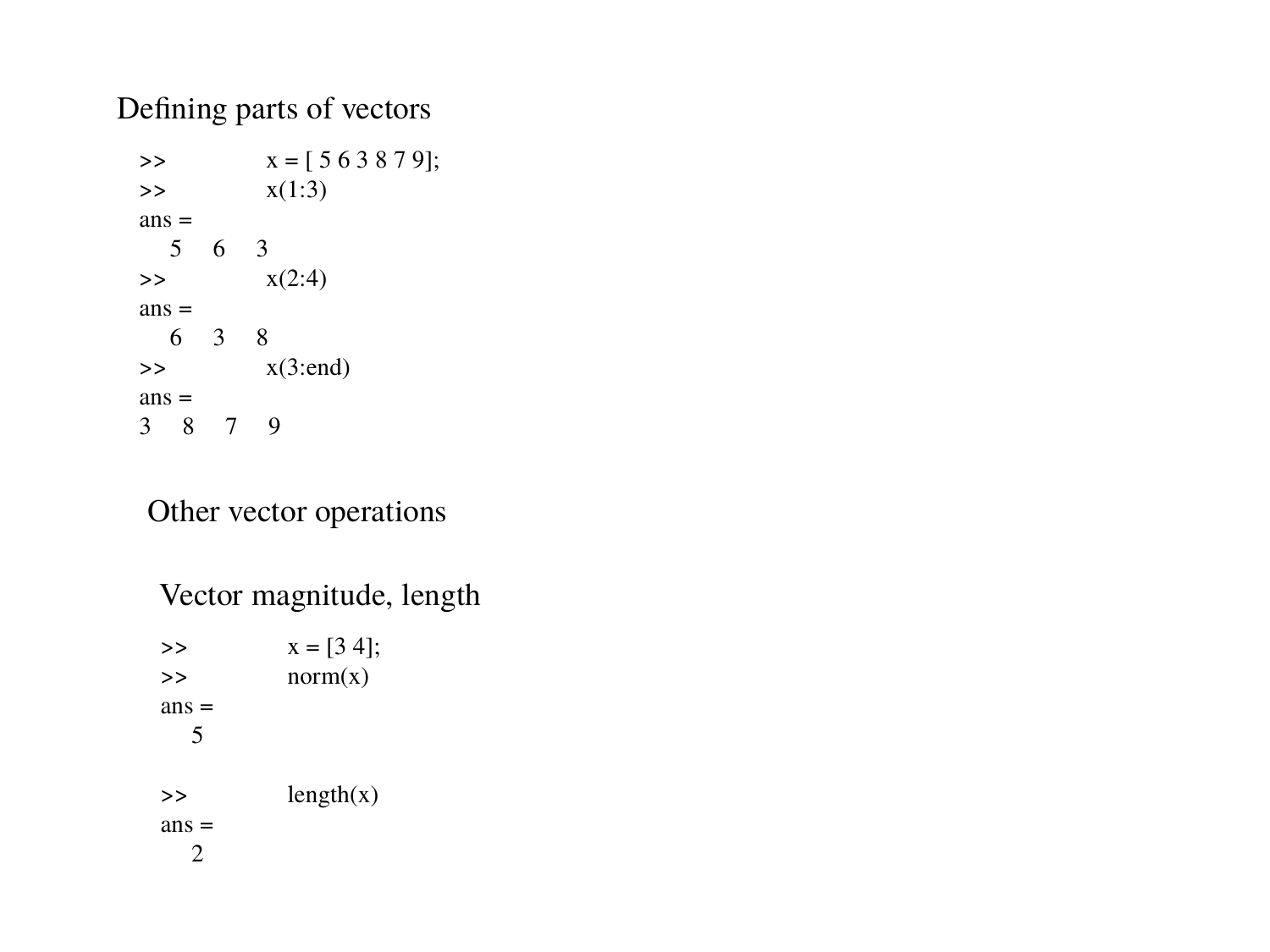

Defining parts of vectors
>>	x = [ 5 6 3 8 7 9];
>>	x(1:3)
ans =
     5     6     3
>>	x(2:4)
ans =
     6     3     8
>>	x(3:end)
ans =
3     8     7     9
Other vector operations
Vector magnitude, length
>>	x = [3 4];
>>	norm(x)
ans =
     5

>>	length(x)
ans =
     2